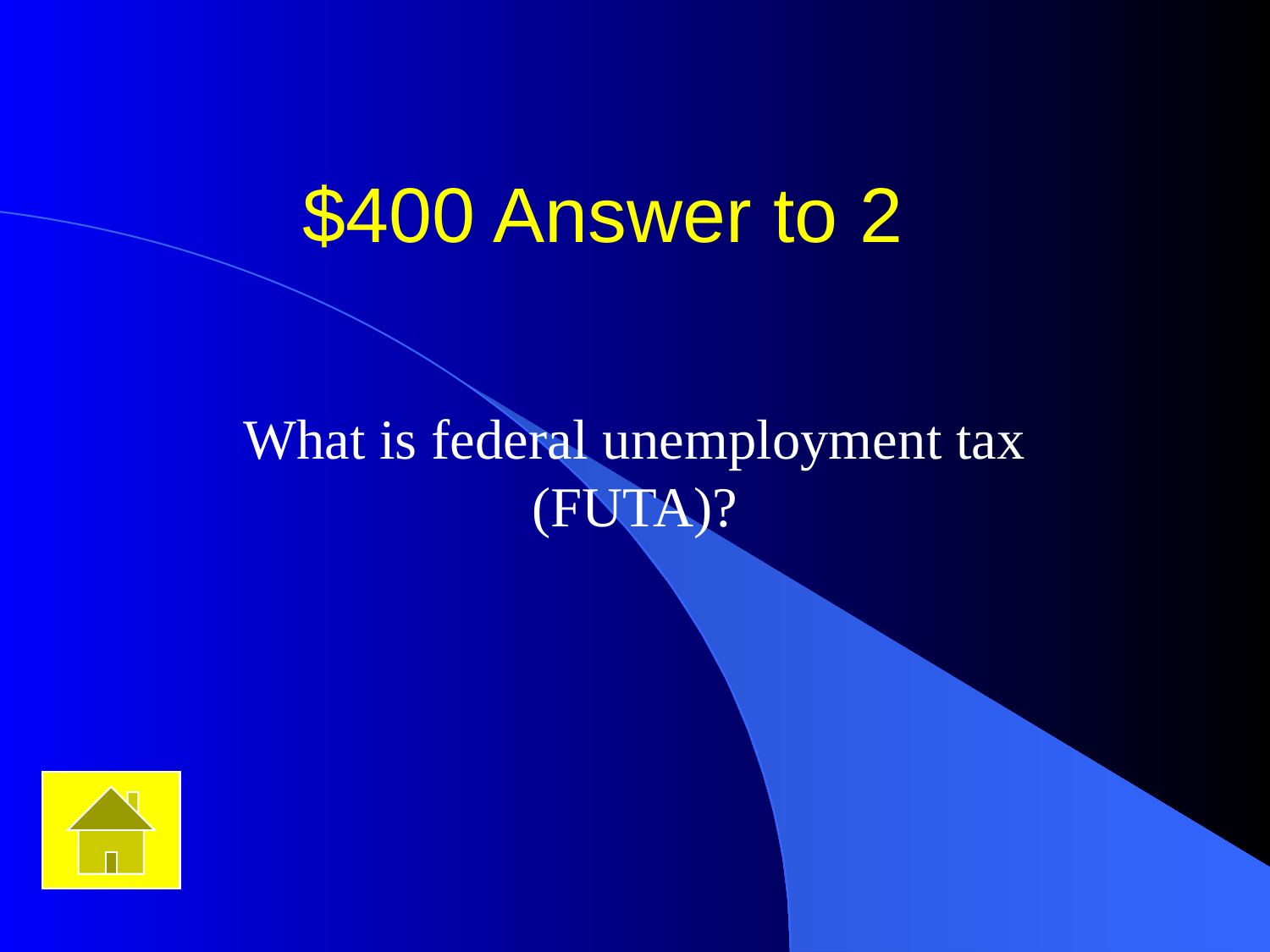

# $400 Answer to 2
What is federal unemployment tax (FUTA)?